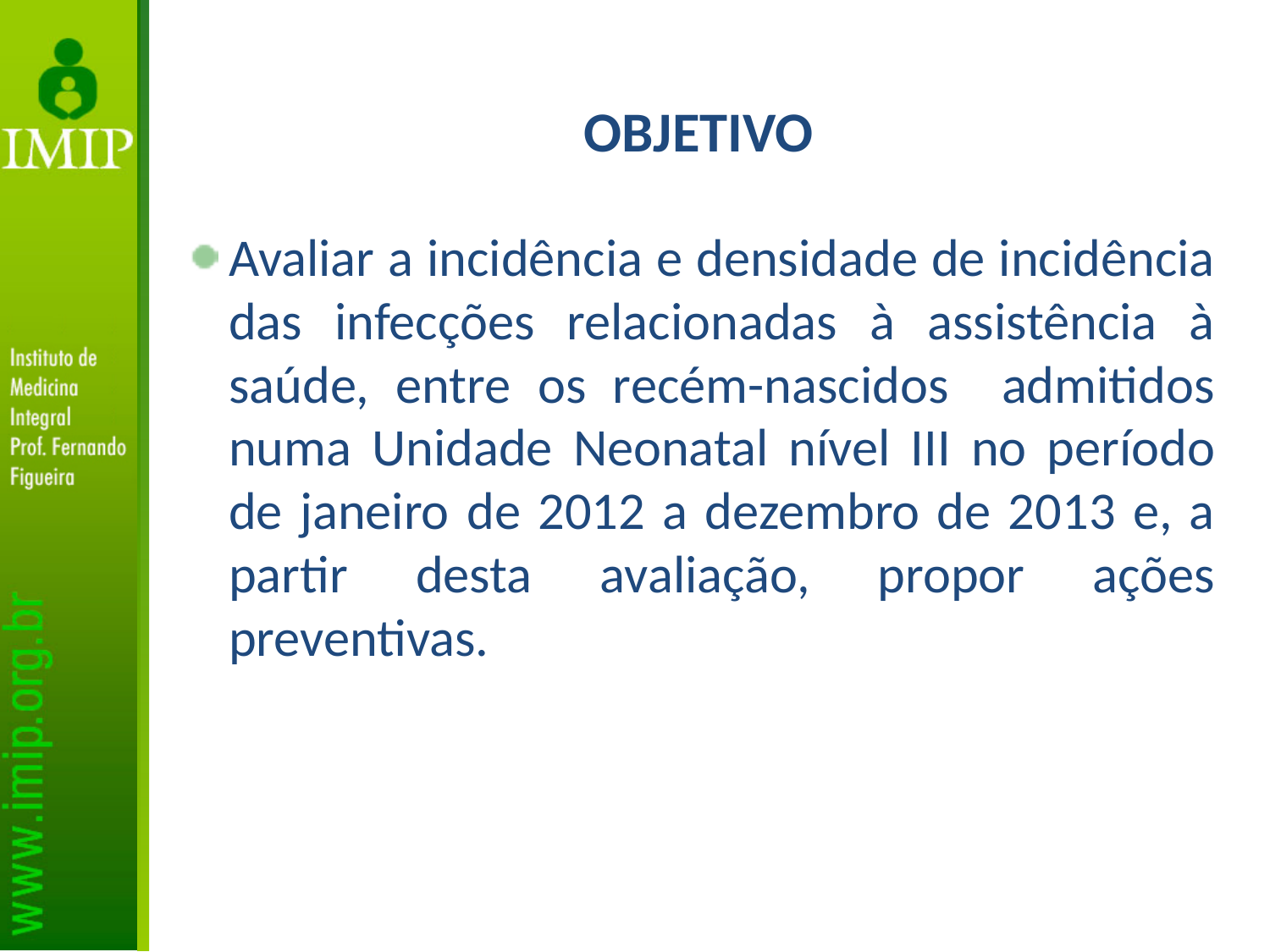

OBJETIVO

Avaliar a incidência e densidade de incidência das infecções relacionadas à assistência à saúde, entre os recém-nascidos  admitidos numa Unidade Neonatal nível III no período de janeiro de 2012 a dezembro de 2013 e, a partir desta avaliação, propor ações preventivas.